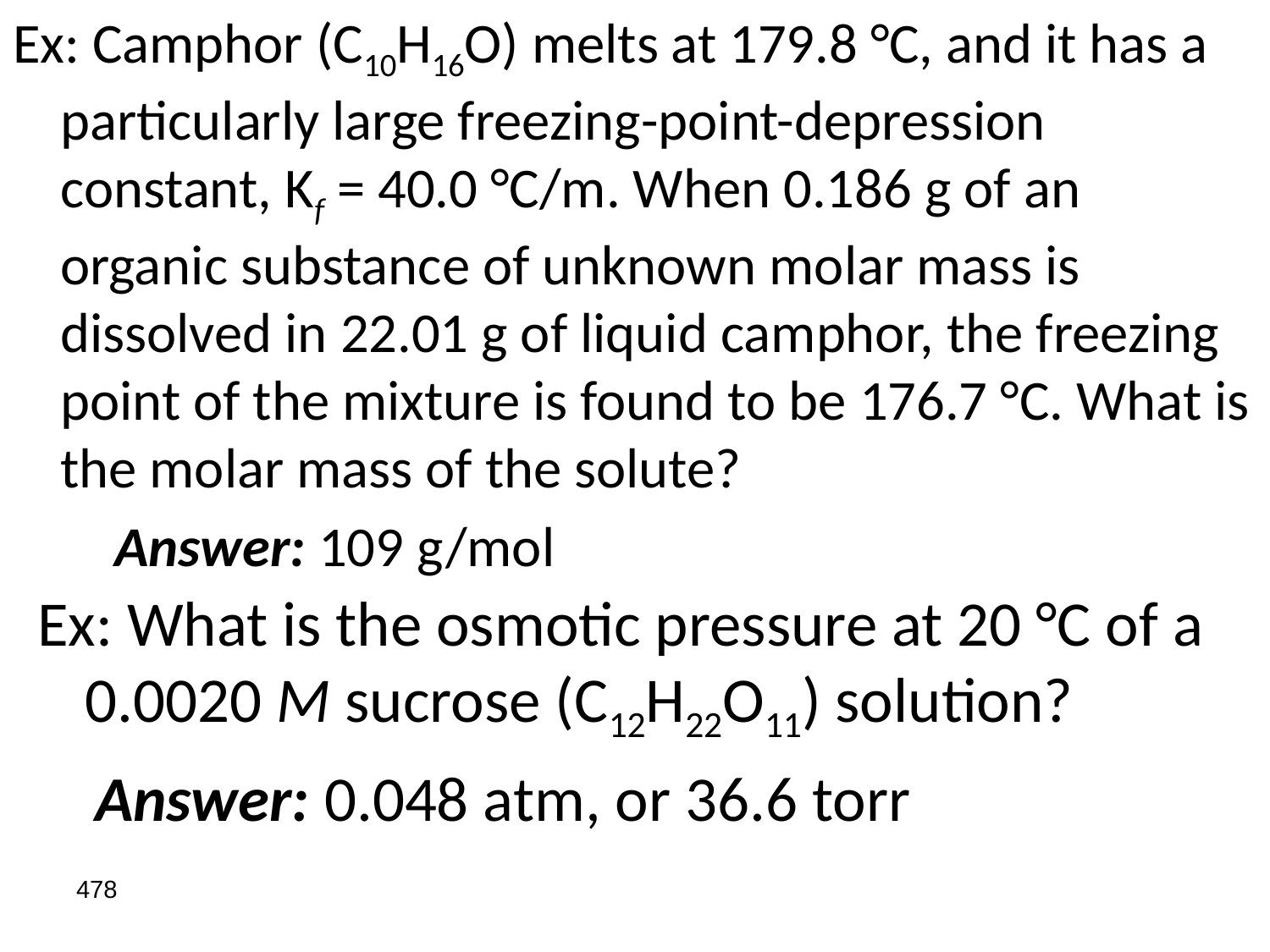

Ex: Camphor (C10H16O) melts at 179.8 °C, and it has a particularly large freezing-point-depression constant, Kf = 40.0 °C/m. When 0.186 g of an organic substance of unknown molar mass is dissolved in 22.01 g of liquid camphor, the freezing point of the mixture is found to be 176.7 °C. What is the molar mass of the solute?
        Answer: 109 g/mol

Ex: What is the osmotic pressure at 20 °C of a 0.0020 M sucrose (C12H22O11) solution?
    Answer: 0.048 atm, or 36.6 torr

478